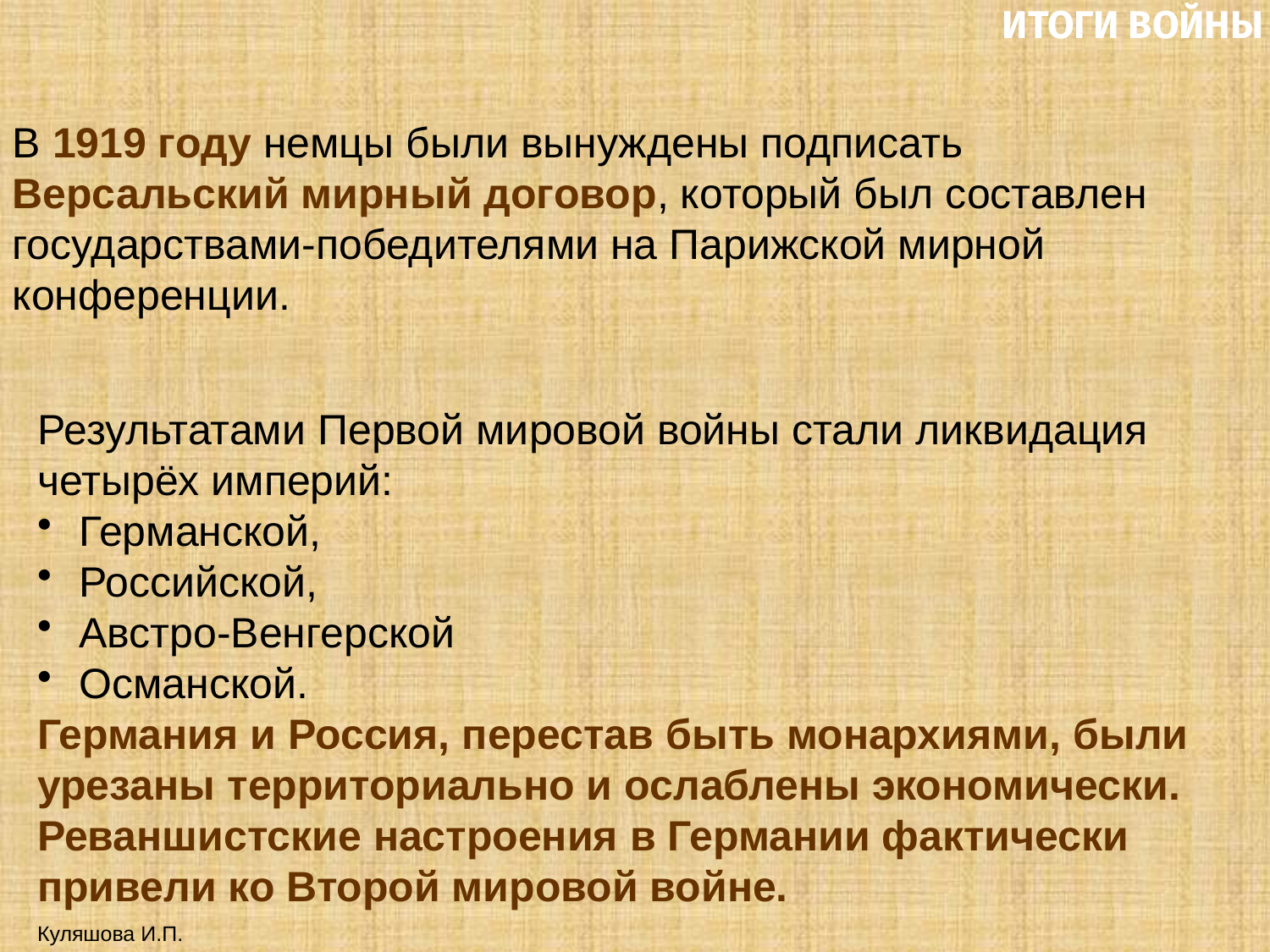

ИТОГИ ВОЙНЫ
В 1919 году немцы были вынуждены подписать Версальский мирный договор, который был составлен государствами-победителями на Парижской мирной конференции.
Результатами Первой мировой войны стали ликвидация четырёх империй:
 Германской,
 Российской,
 Австро-Венгерской
 Османской.
Германия и Россия, перестав быть монархиями, были урезаны территориально и ослаблены экономически. Реваншистские настроения в Германии фактически привели ко Второй мировой войне.
Куляшова И.П.